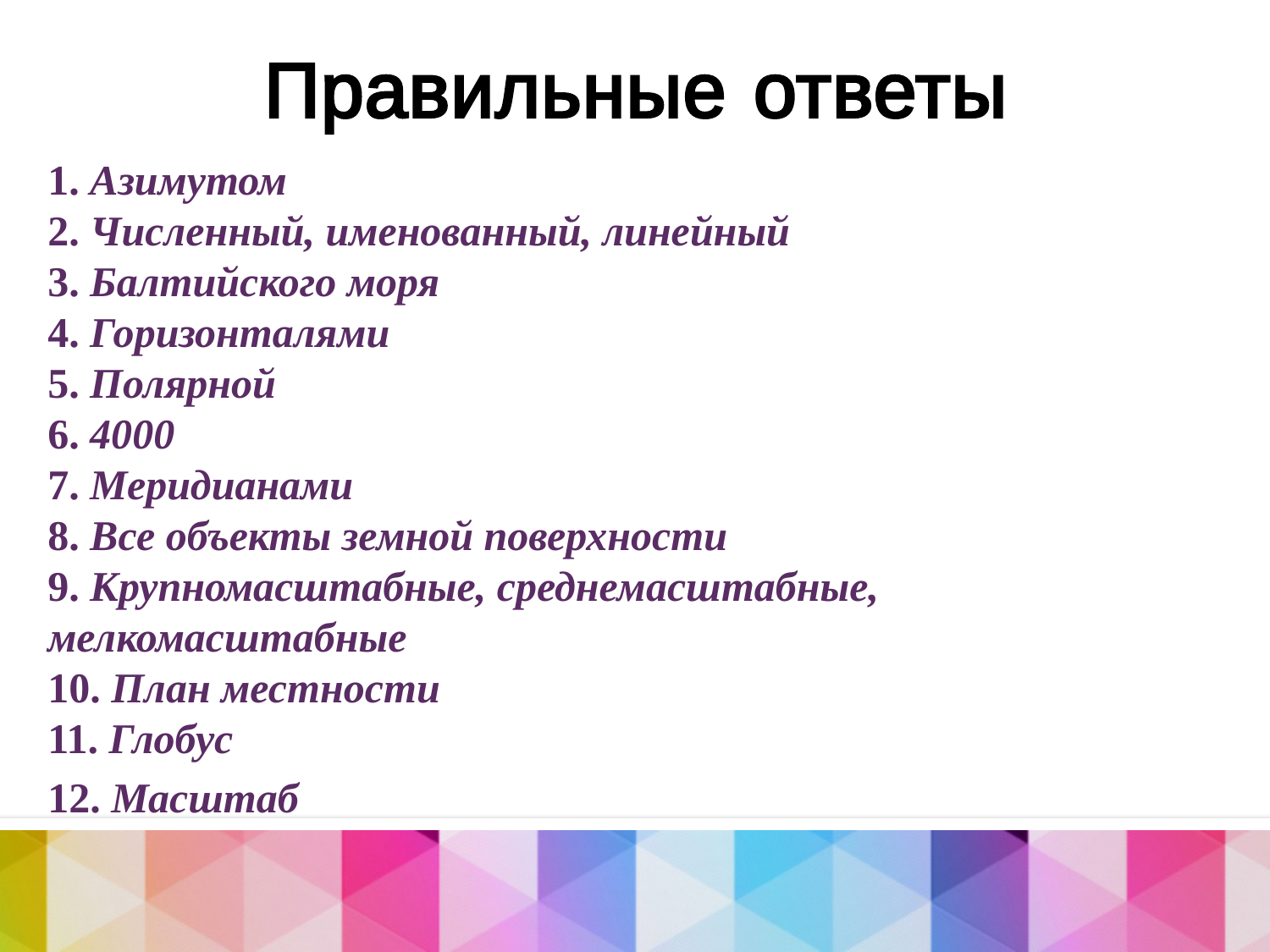

# Правильные ответы
1. Азимутом 
2. Численный, именованный, линейный
3. Балтийского моря 
4. Горизонталями  
5. Полярной 
6. 4000 
7. Меридианами 
8. Все объекты земной поверхности 
9. Крупномасштабные, среднемасштабные, мелкомасштабные
10. План местности
11. Глобус
12. Масштаб